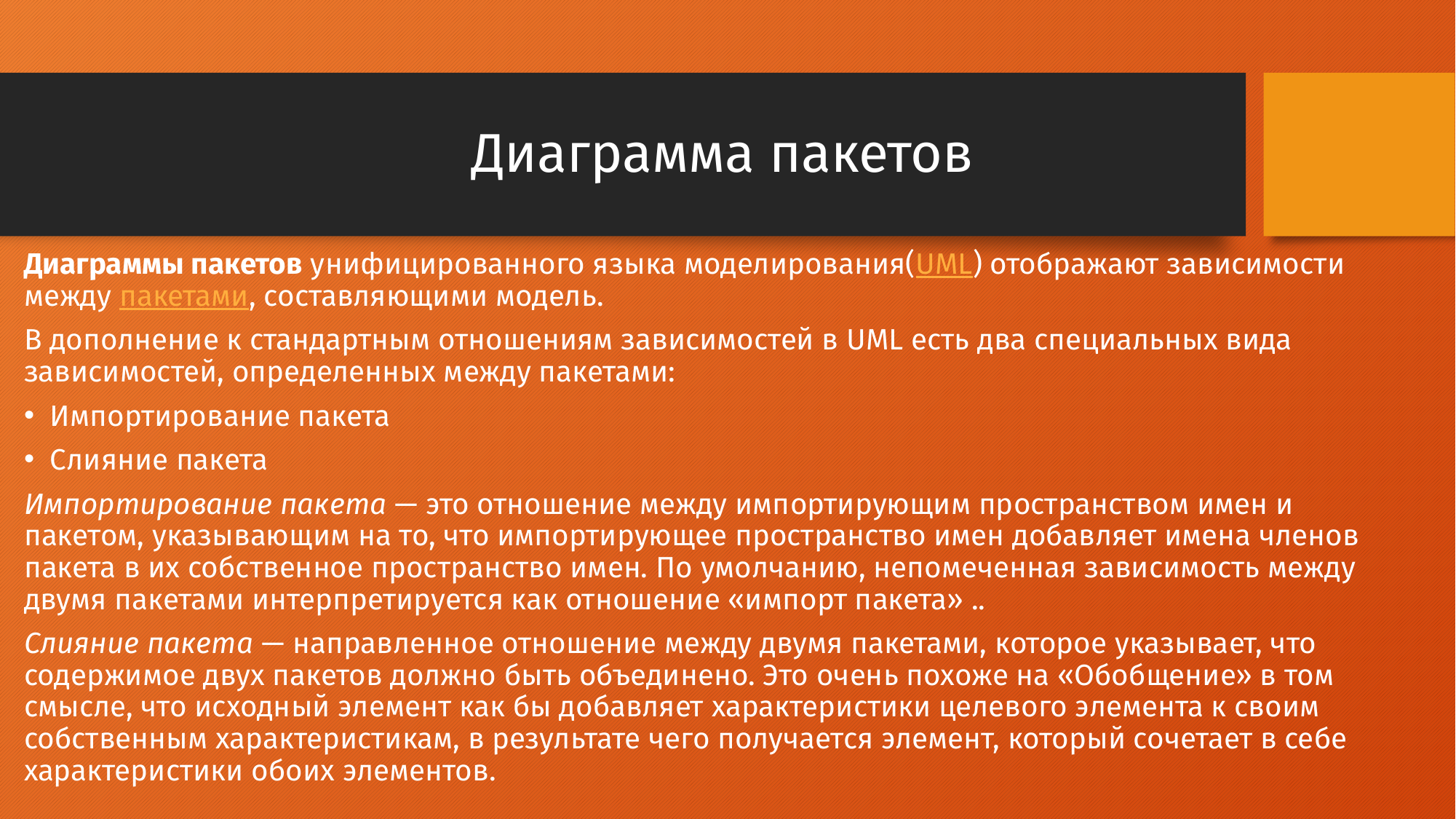

# Диаграмма пакетов
Диаграммы пакетов унифицированного языка моделирования(UML) отображают зависимости между пакетами, составляющими модель.
В дополнение к стандартным отношениям зависимостей в UML есть два специальных вида зависимостей, определенных между пакетами:
Импортирование пакета
Слияние пакета
Импортирование пакета — это отношение между импортирующим пространством имен и пакетом, указывающим на то, что импортирующее пространство имен добавляет имена членов пакета в их собственное пространство имен. По умолчанию, непомеченная зависимость между двумя пакетами интерпретируется как отношение «импорт пакета» ..
Слияние пакета — направленное отношение между двумя пакетами, которое указывает, что содержимое двух пакетов должно быть объединено. Это очень похоже на «Обобщение» в том смысле, что исходный элемент как бы добавляет характеристики целевого элемента к своим собственным характеристикам, в результате чего получается элемент, который сочетает в себе характеристики обоих элементов.